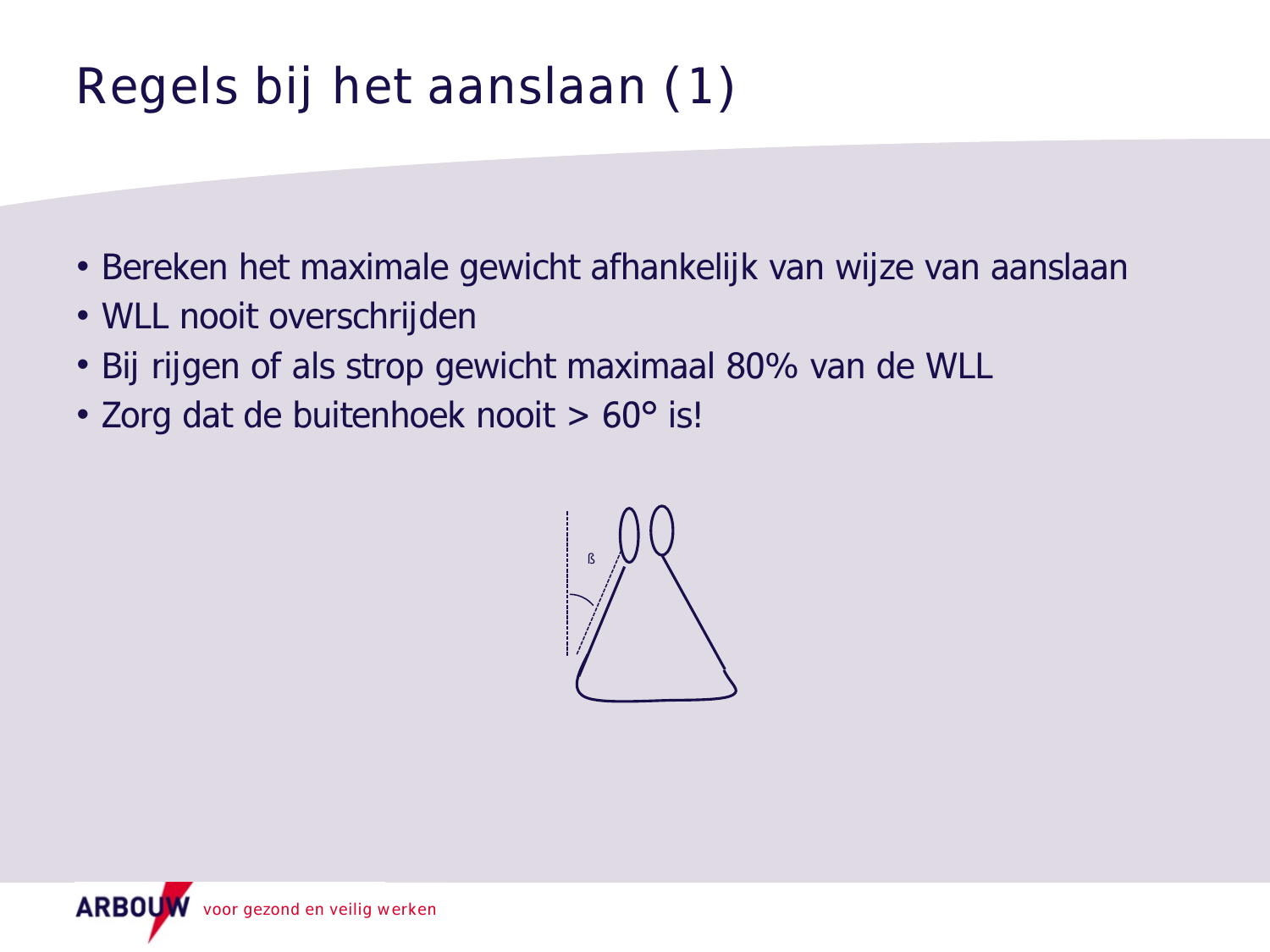

# Regels bij het aanslaan (1)
Bereken het maximale gewicht afhankelijk van wijze van aanslaan
WLL nooit overschrijden
Bij rijgen of als strop gewicht maximaal 80% van de WLL
Zorg dat de buitenhoek nooit > 60° is!

ß